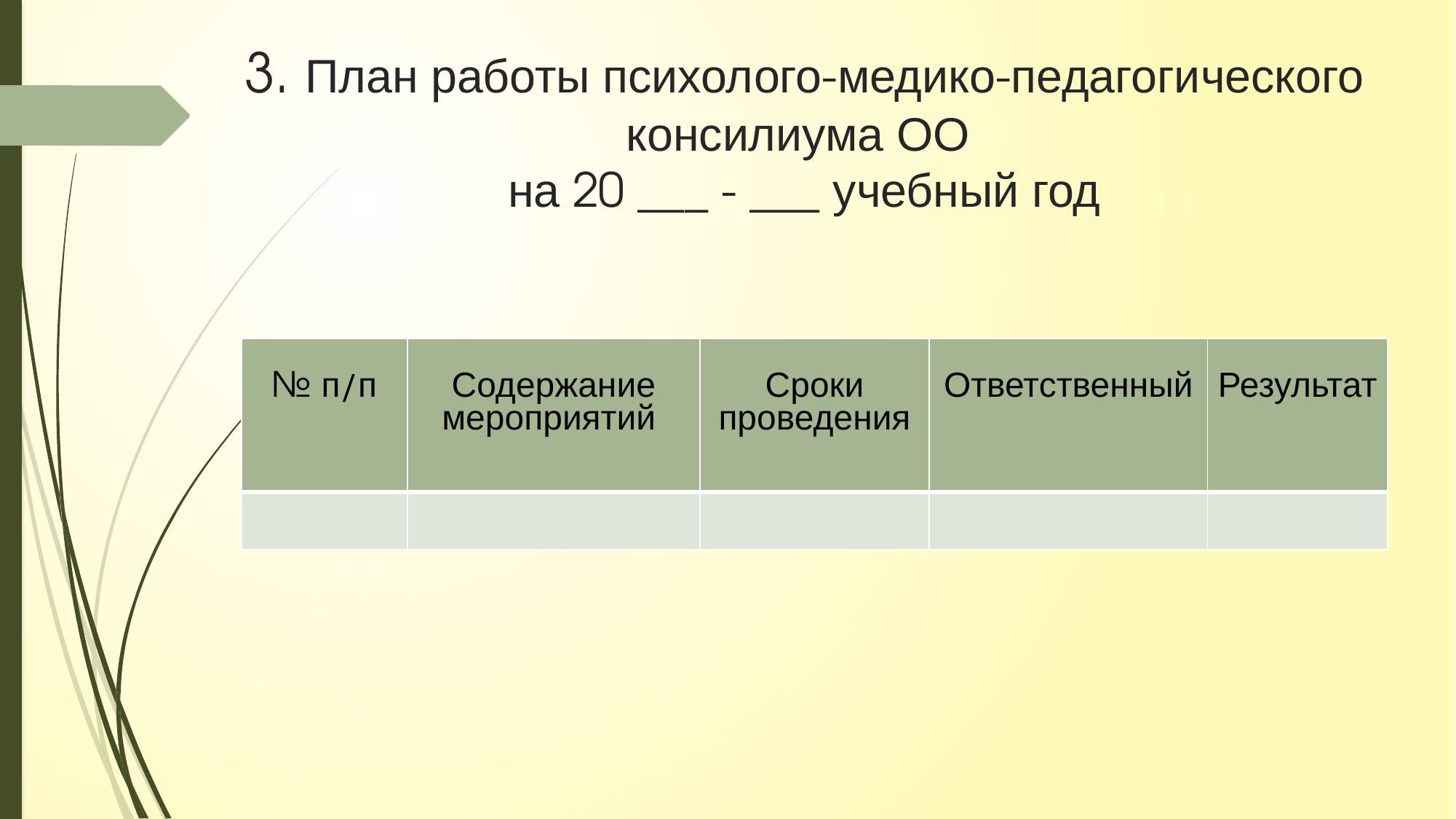

# 3. План работы психолого-медико-педагогического консилиума ОО на 20 ___ - ___ учебный год
| № п/п | Содержание мероприятий | Сроки проведения | Ответственный | Результат |
| --- | --- | --- | --- | --- |
|  |  |  |  |  |